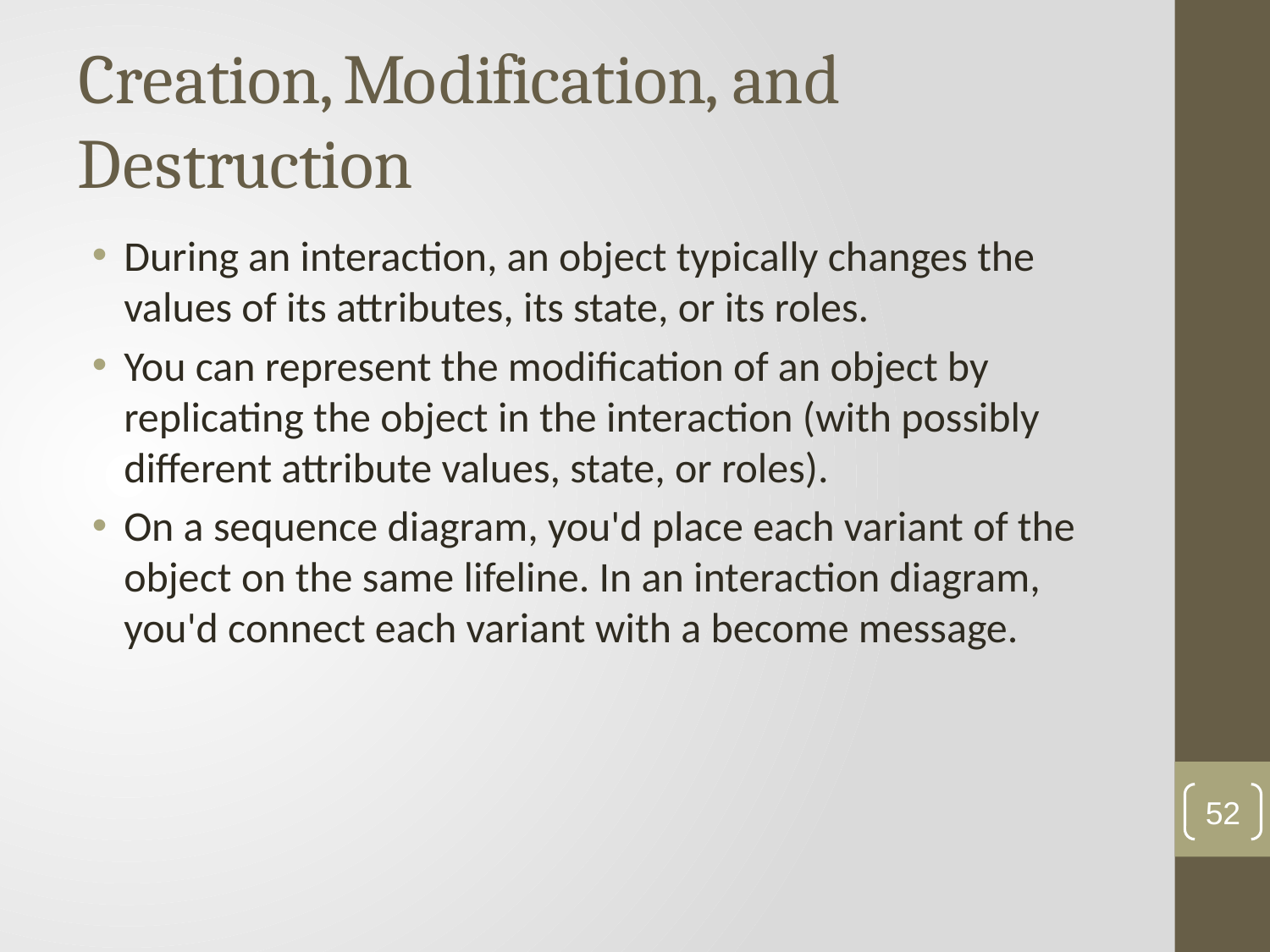

# Creation, Modification, and Destruction
During an interaction, an object typically changes the values of its attributes, its state, or its roles.
You can represent the modification of an object by replicating the object in the interaction (with possibly different attribute values, state, or roles).
On a sequence diagram, you'd place each variant of the object on the same lifeline. In an interaction diagram, you'd connect each variant with a become message.
52